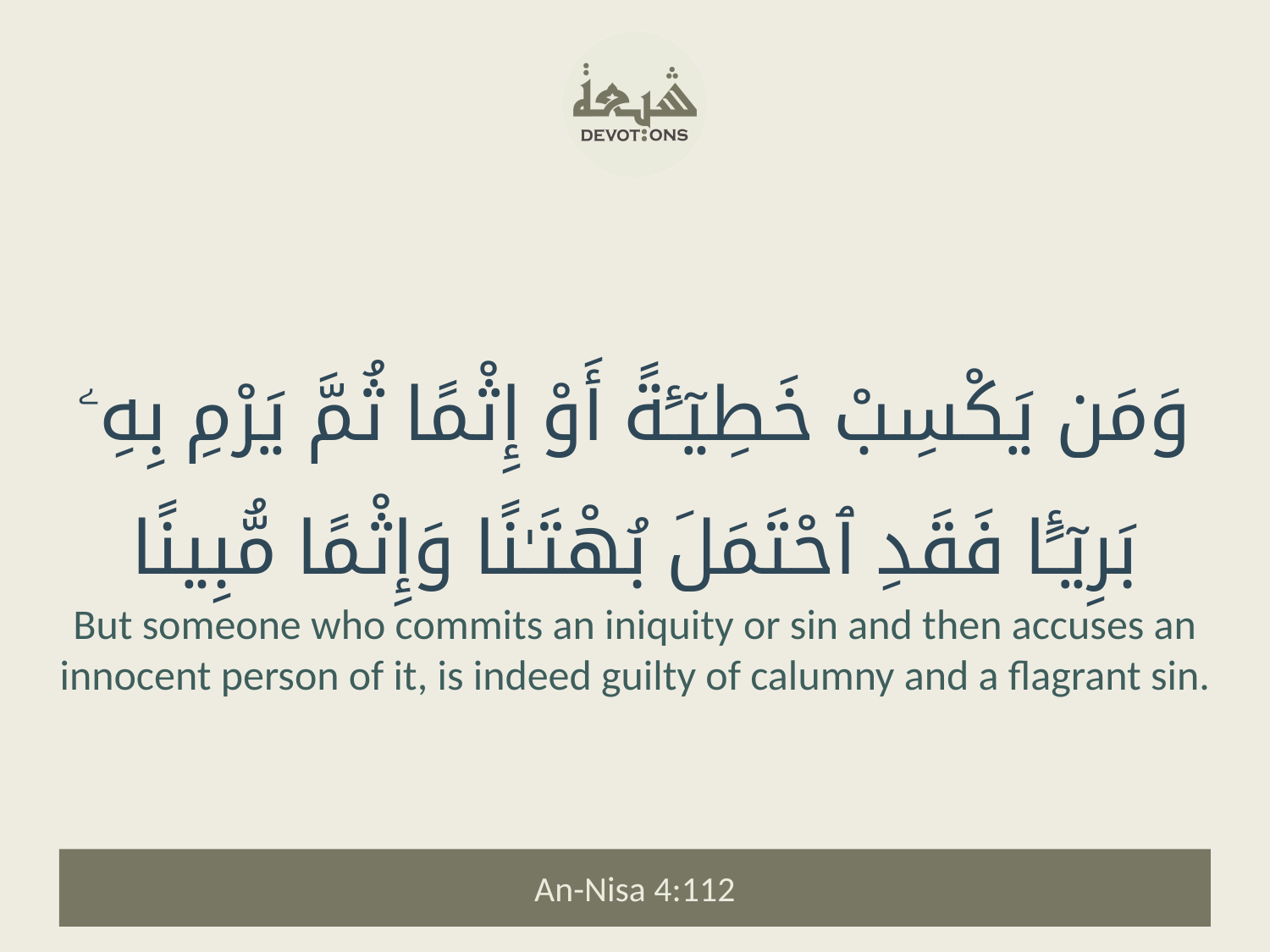

وَمَن يَكْسِبْ خَطِيٓـَٔةً أَوْ إِثْمًا ثُمَّ يَرْمِ بِهِۦ بَرِيٓـًٔا فَقَدِ ٱحْتَمَلَ بُهْتَـٰنًا وَإِثْمًا مُّبِينًا
But someone who commits an iniquity or sin and then accuses an innocent person of it, is indeed guilty of calumny and a flagrant sin.
An-Nisa 4:112